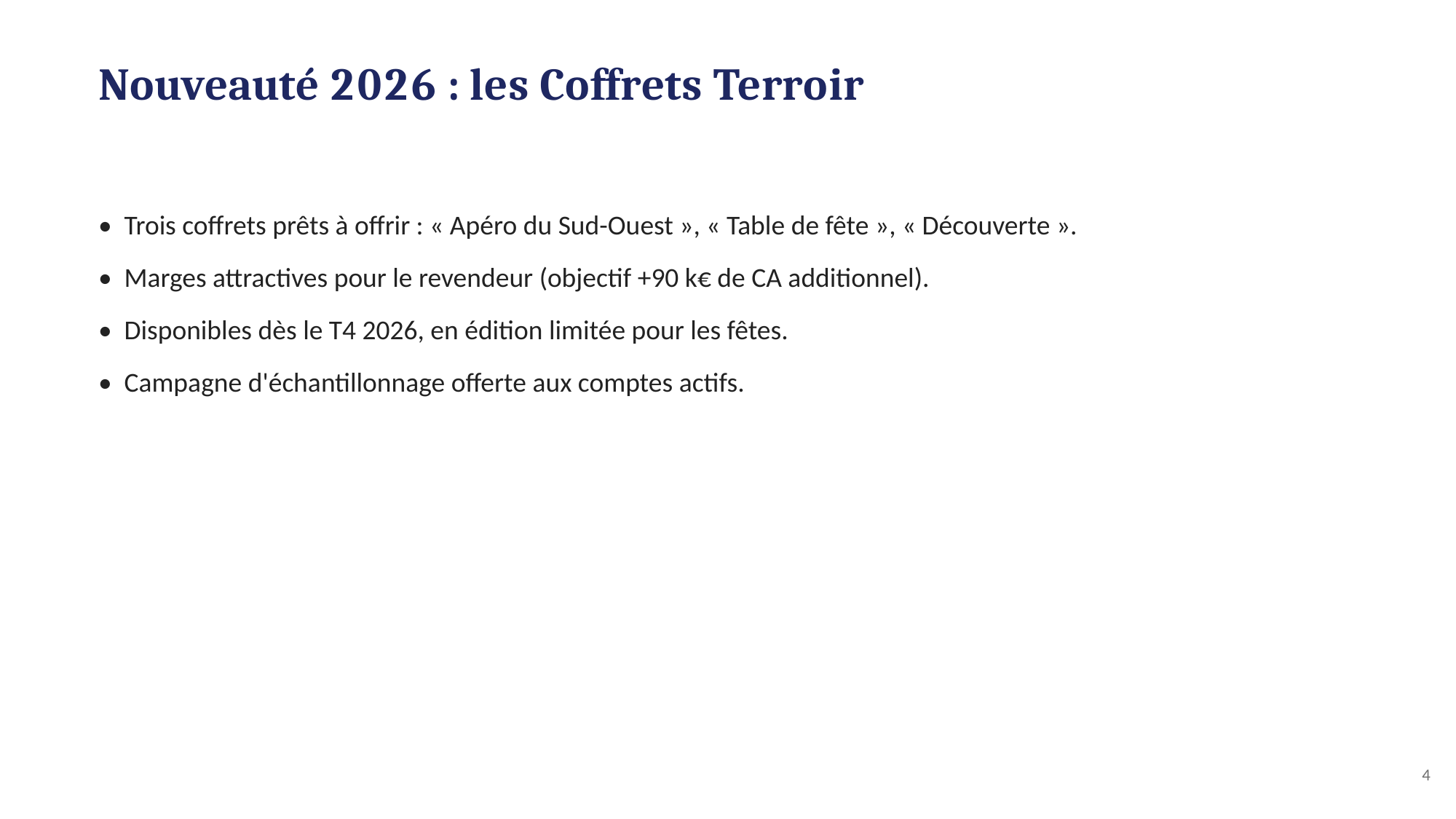

Nouveauté 2026 : les Coffrets Terroir
•  Trois coffrets prêts à offrir : « Apéro du Sud-Ouest », « Table de fête », « Découverte ».
•  Marges attractives pour le revendeur (objectif +90 k€ de CA additionnel).
•  Disponibles dès le T4 2026, en édition limitée pour les fêtes.
•  Campagne d'échantillonnage offerte aux comptes actifs.
4